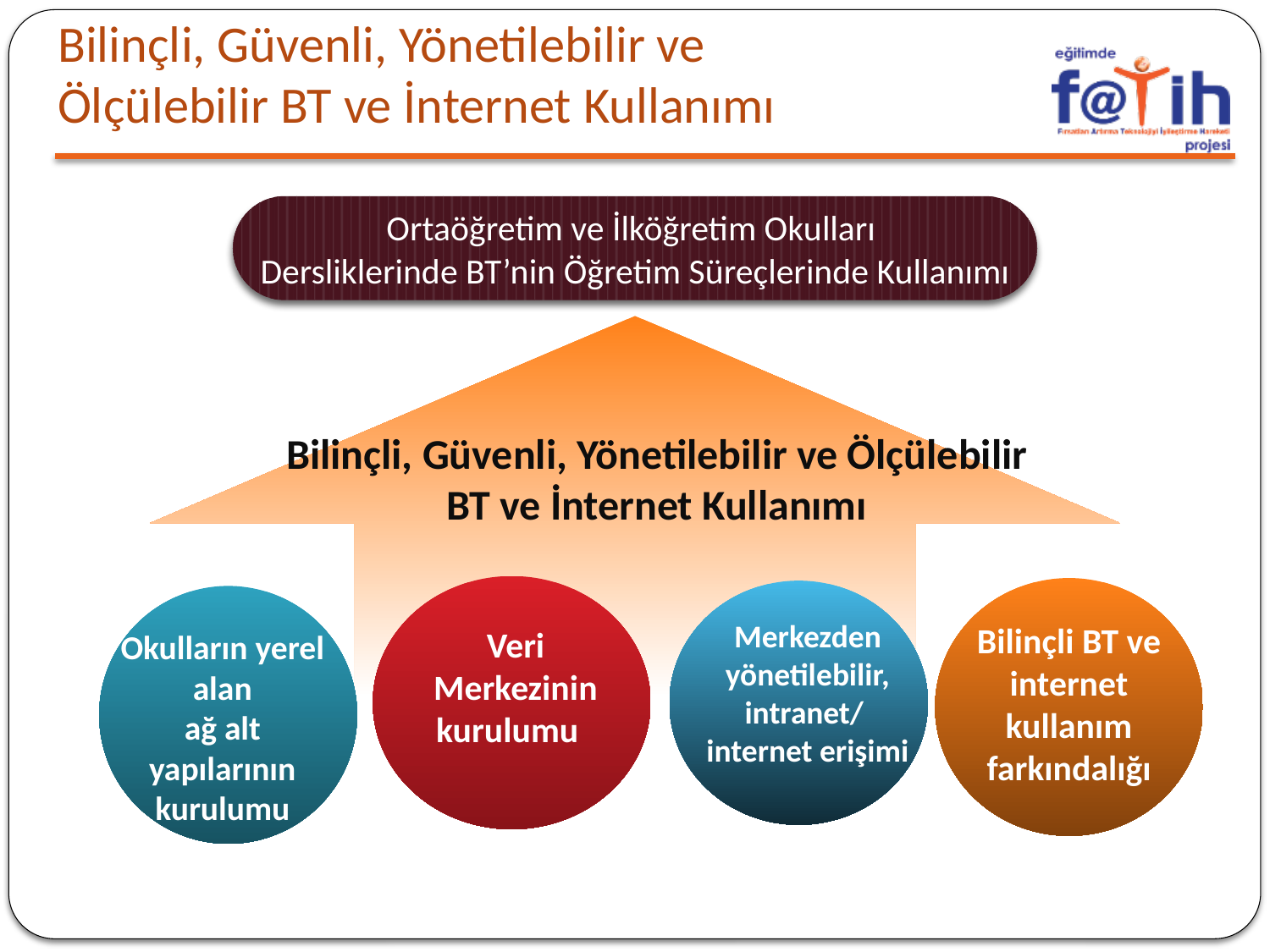

# Bilinçli, Güvenli, Yönetilebilir ve Ölçülebilir BT ve İnternet Kullanımı
Ortaöğretim ve İlköğretim Okulları
Dersliklerinde BT’nin Öğretim Süreçlerinde Kullanımı

Bilinçli, Güvenli, Yönetilebilir ve Ölçülebilir BT ve İnternet Kullanımı

Veri Merkezinin kurulumu

Bilinçli BT ve internet kullanım farkındalığı

Merkezden yönetilebilir, intranet/
internet erişimi

Okulların yerel alan
ağ alt yapılarının
kurulumu